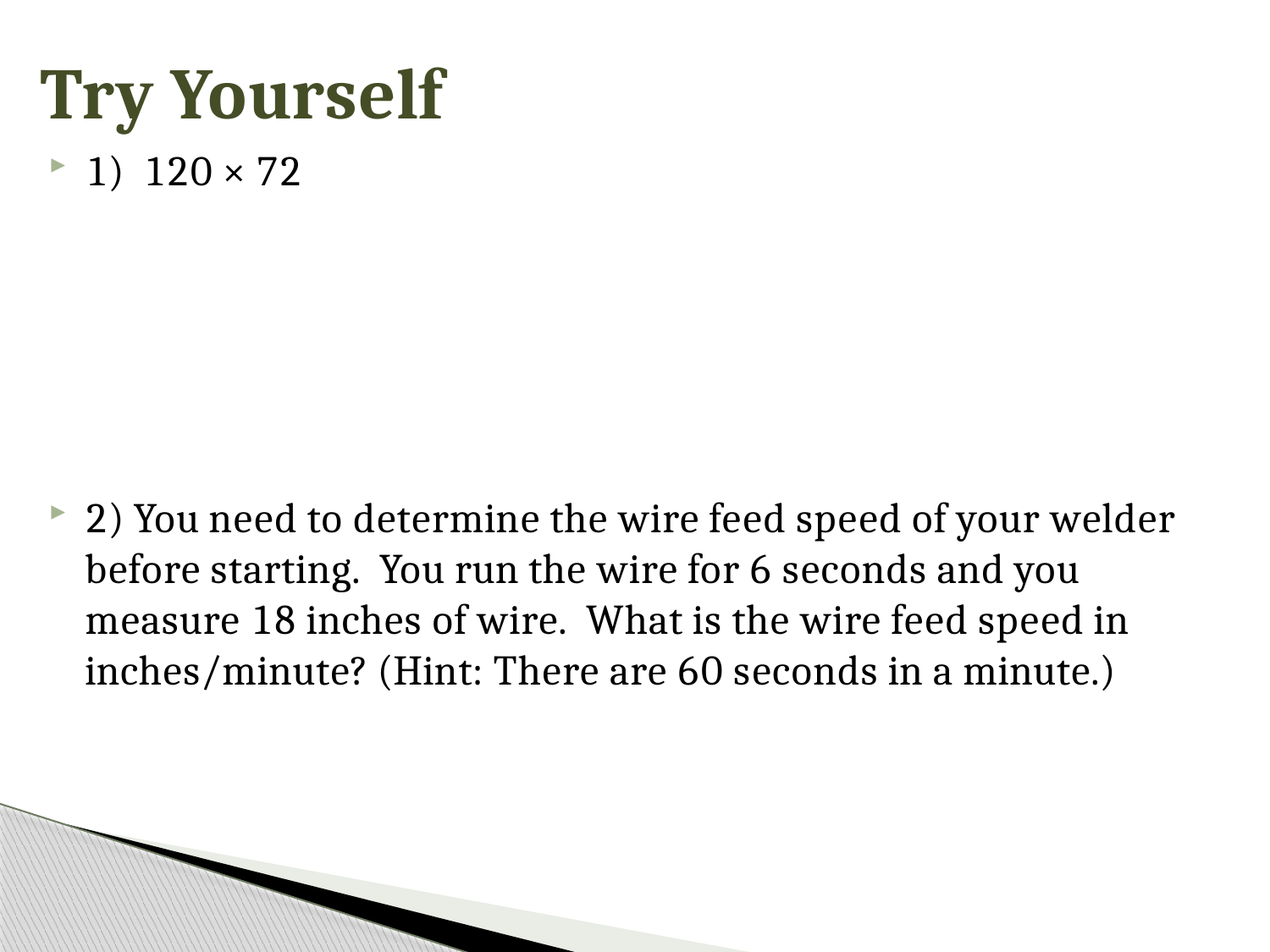

# Try Yourself
1)  120 × 72

2) You need to determine the wire feed speed of your welder before starting.  You run the wire for 6 seconds and you measure 18 inches of wire.  What is the wire feed speed in inches/minute? (Hint: There are 60 seconds in a minute.)